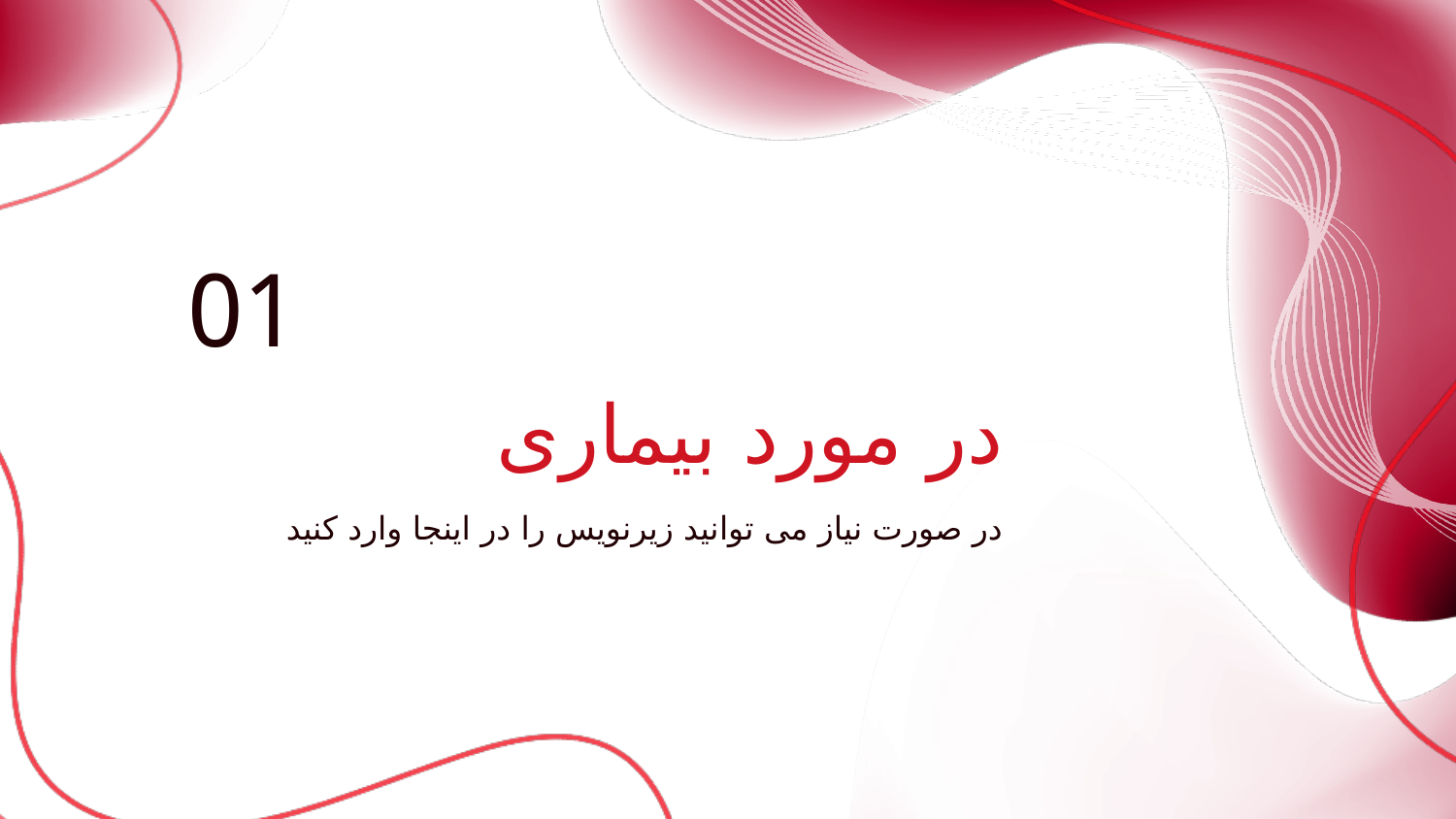

01
# در مورد بیماری
در صورت نیاز می توانید زیرنویس را در اینجا وارد کنید